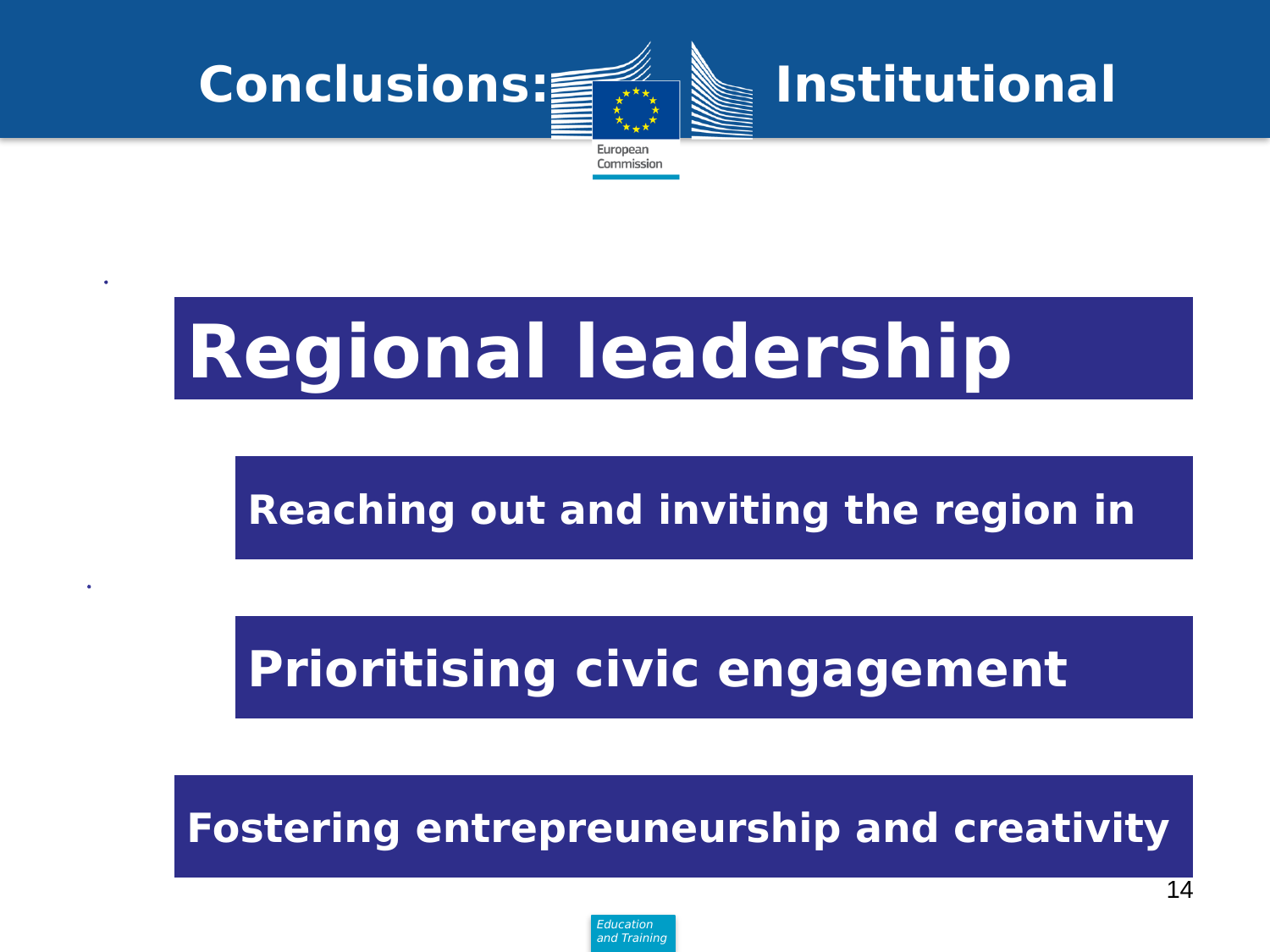

Conclusions:	      Institutional
Regional leadership
Reaching out and inviting the region in
Prioritising civic engagement
Fostering entrepreuneurship and creativity
14